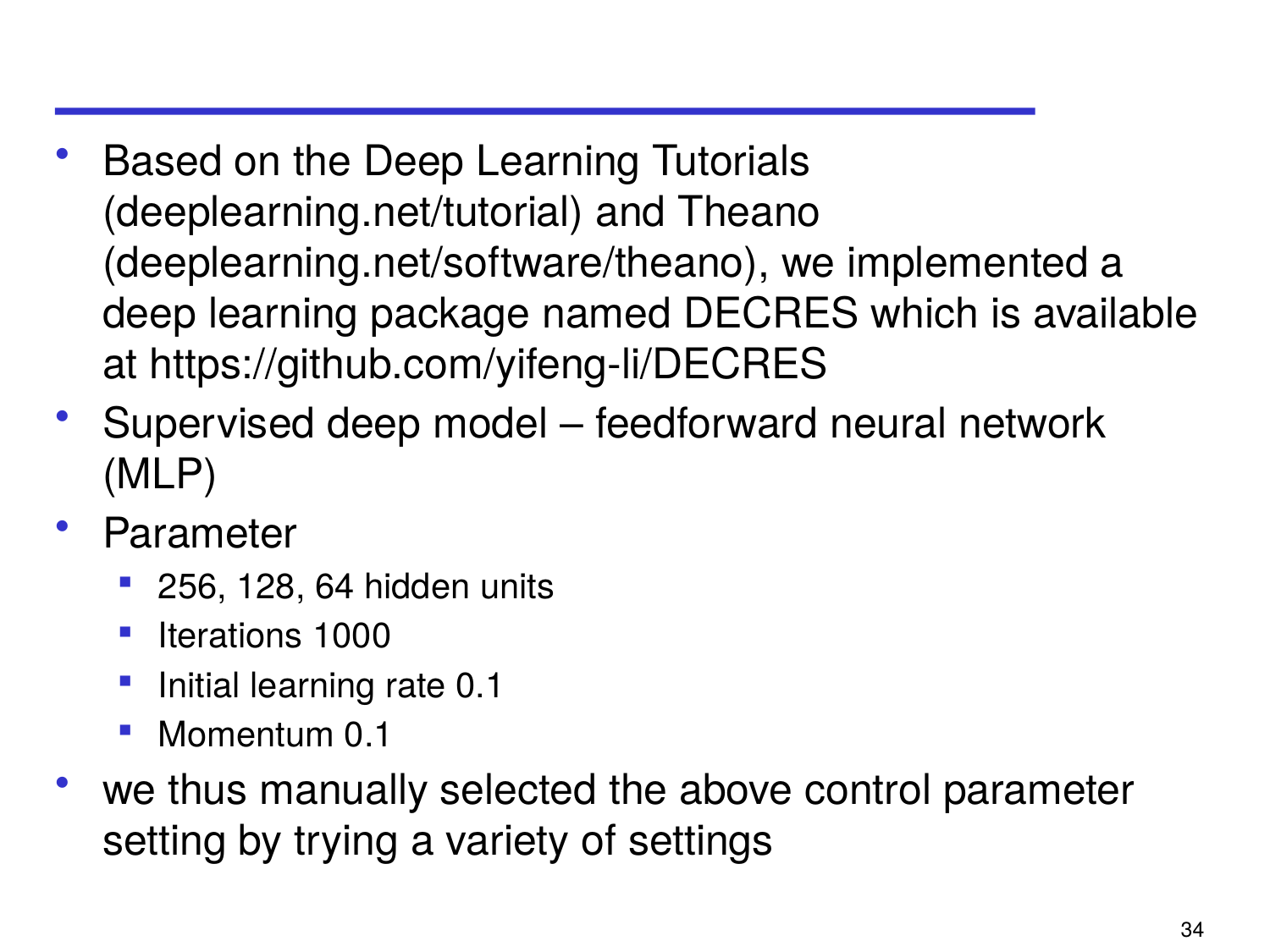

#
Based on the Deep Learning Tutorials (deeplearning.net/tutorial) and Theano (deeplearning.net/software/theano), we implemented a deep learning package named DECRES which is available at https://github.com/yifeng-li/DECRES
Supervised deep model – feedforward neural network (MLP)
Parameter
256, 128, 64 hidden units
Iterations 1000
Initial learning rate 0.1
Momentum 0.1
we thus manually selected the above control parameter setting by trying a variety of settings

34